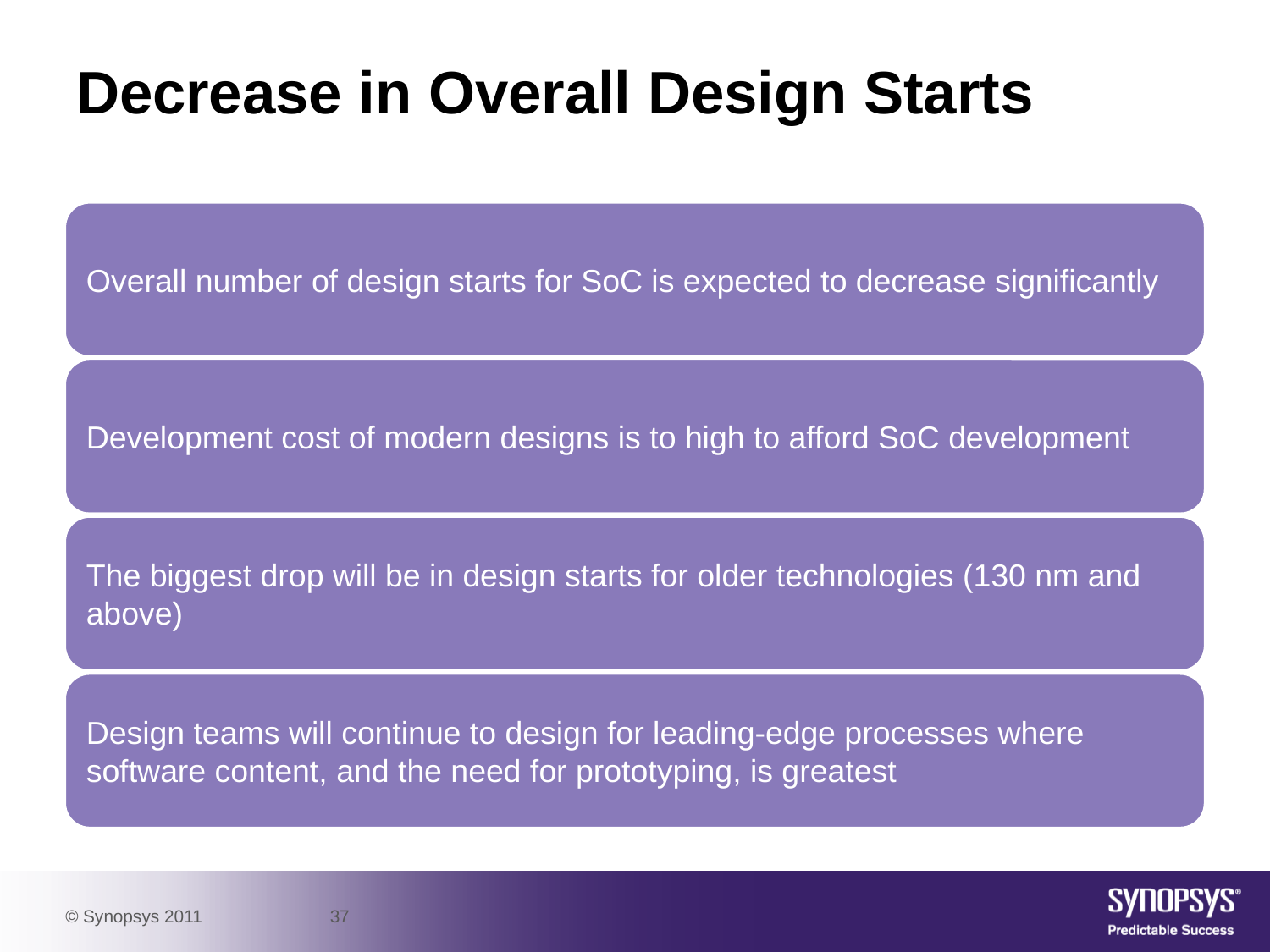

# Decrease in Overall Design Starts
Overall number of design starts for SoC is expected to decrease significantly
Development cost of modern designs is to high to afford SoC development
The biggest drop will be in design starts for older technologies (130 nm and above)
Design teams will continue to design for leading-edge processes where software content, and the need for prototyping, is greatest